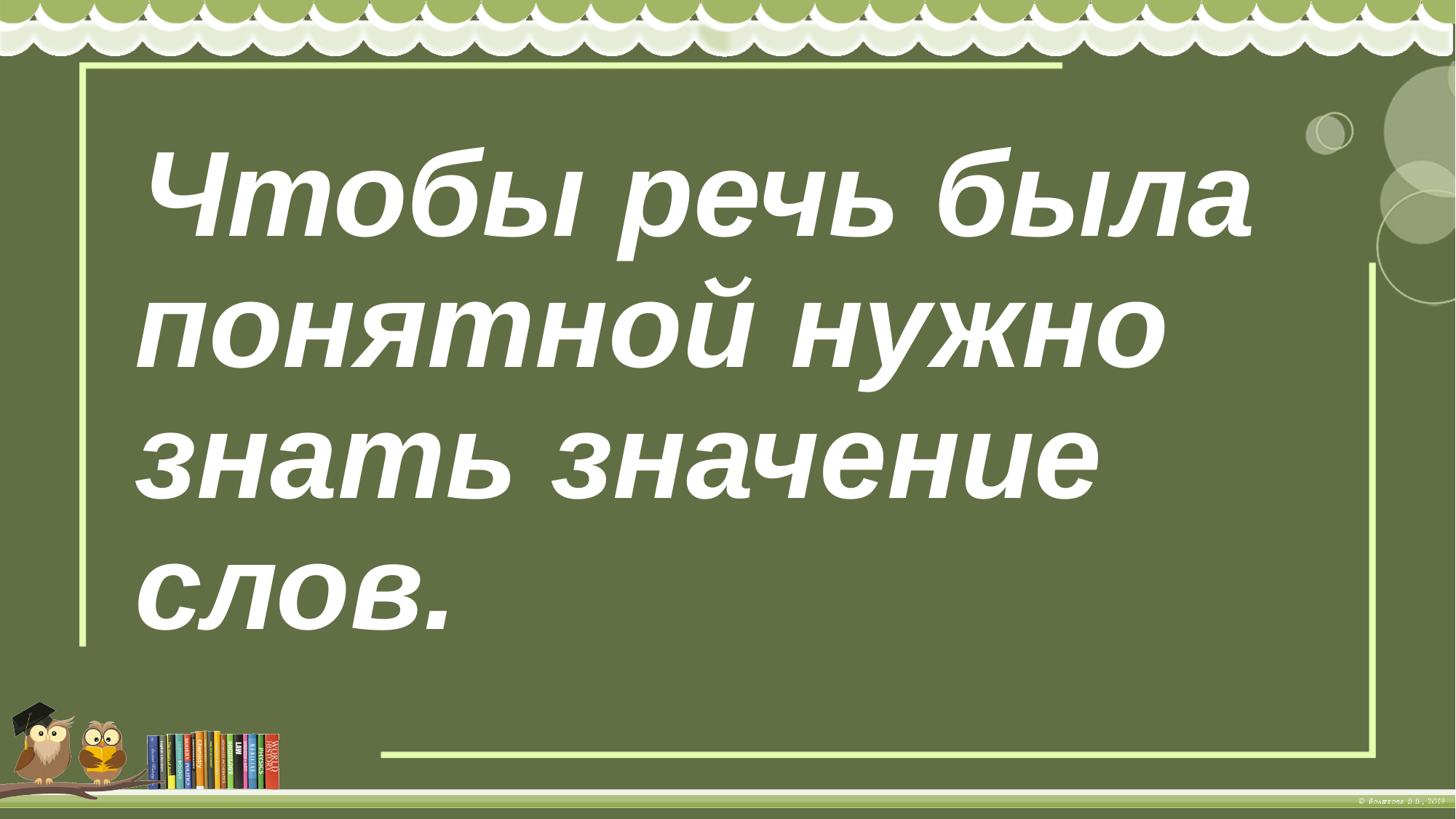

Чтобы речь была понятной нужно знать значение слов.